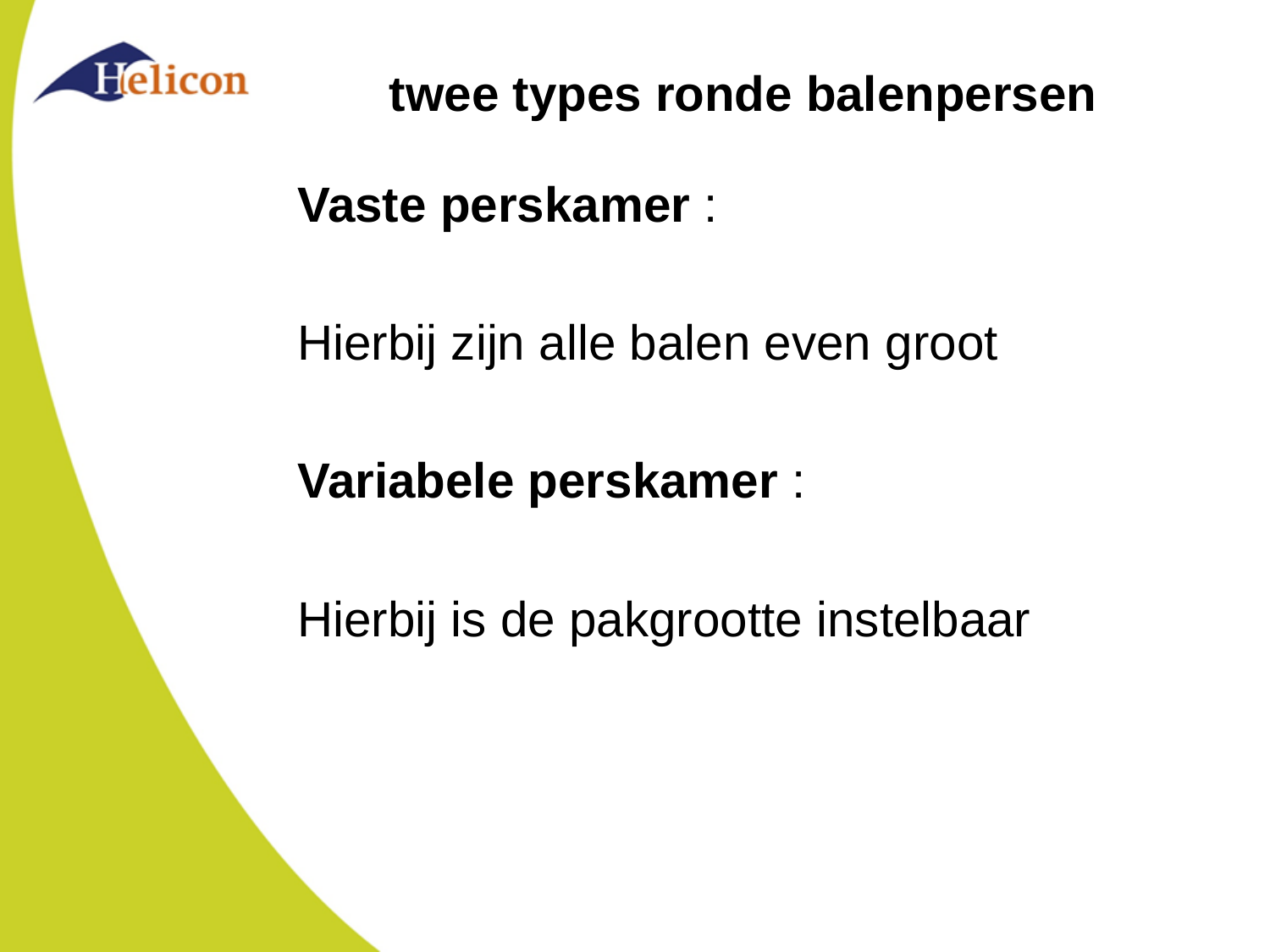

# twee types ronde balenpersen
Vaste perskamer :

Hierbij zijn alle balen even groot

Variabele perskamer :

Hierbij is de pakgrootte instelbaar